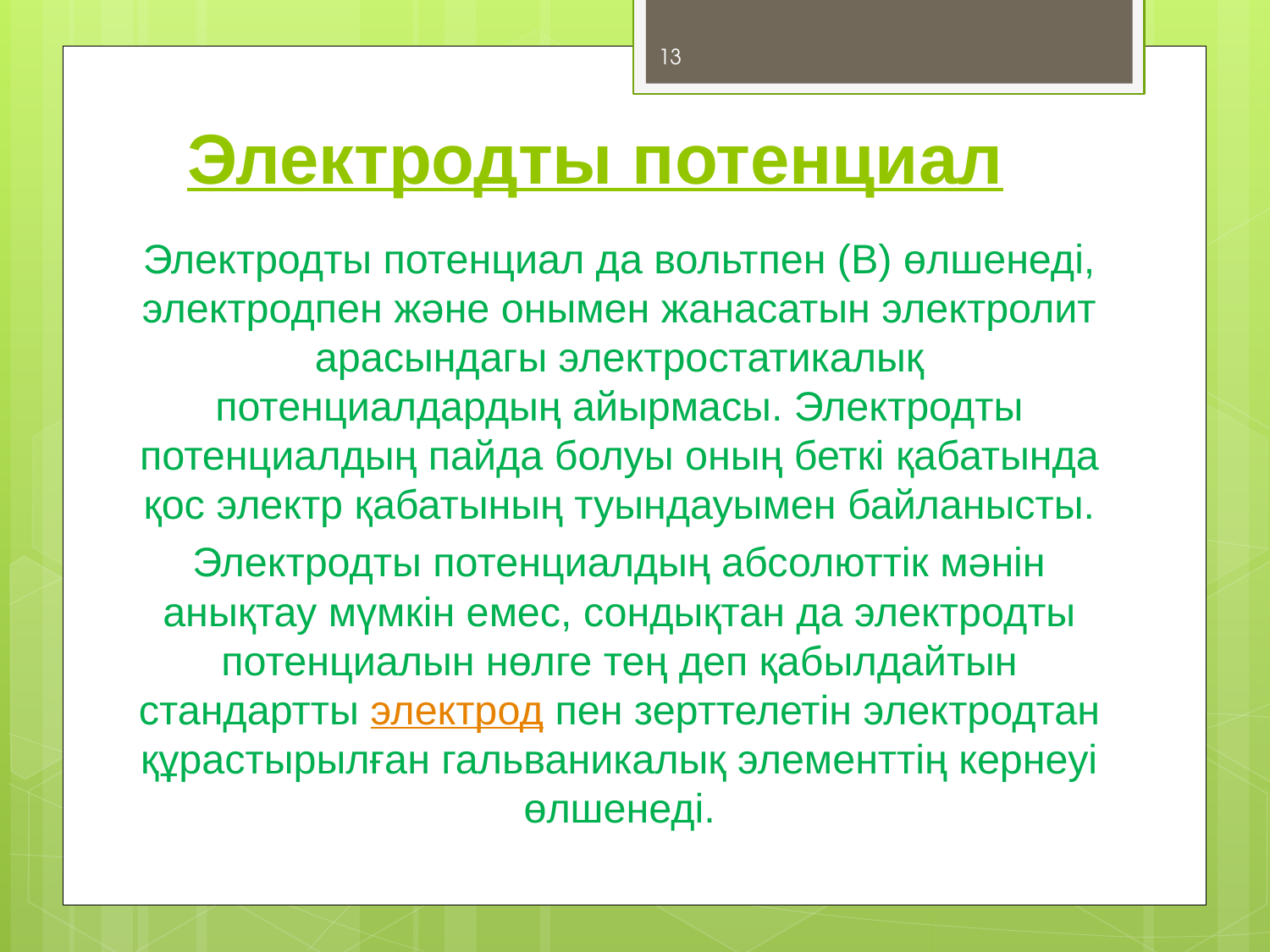

13
# Электродты потенциал
Электродты потенциал да вольтпен (В) өлшенеді, электродпен және онымен жанасатын электролит арасындагы электростатикалық потенциалдардың айырмасы. Электродты потенциалдың пайда болуы оның беткі қабатында қос электр қабатының туындауымен байланысты.
Электродты потенциалдың абсолюттік мәнін анықтау мүмкін емес, сондықтан да электродты потенциалын нөлге тең деп қабылдайтын стандартты электрод пен зерттелетін электродтан құрастырылған гальваникалық элементтің кернеуі өлшенеді.